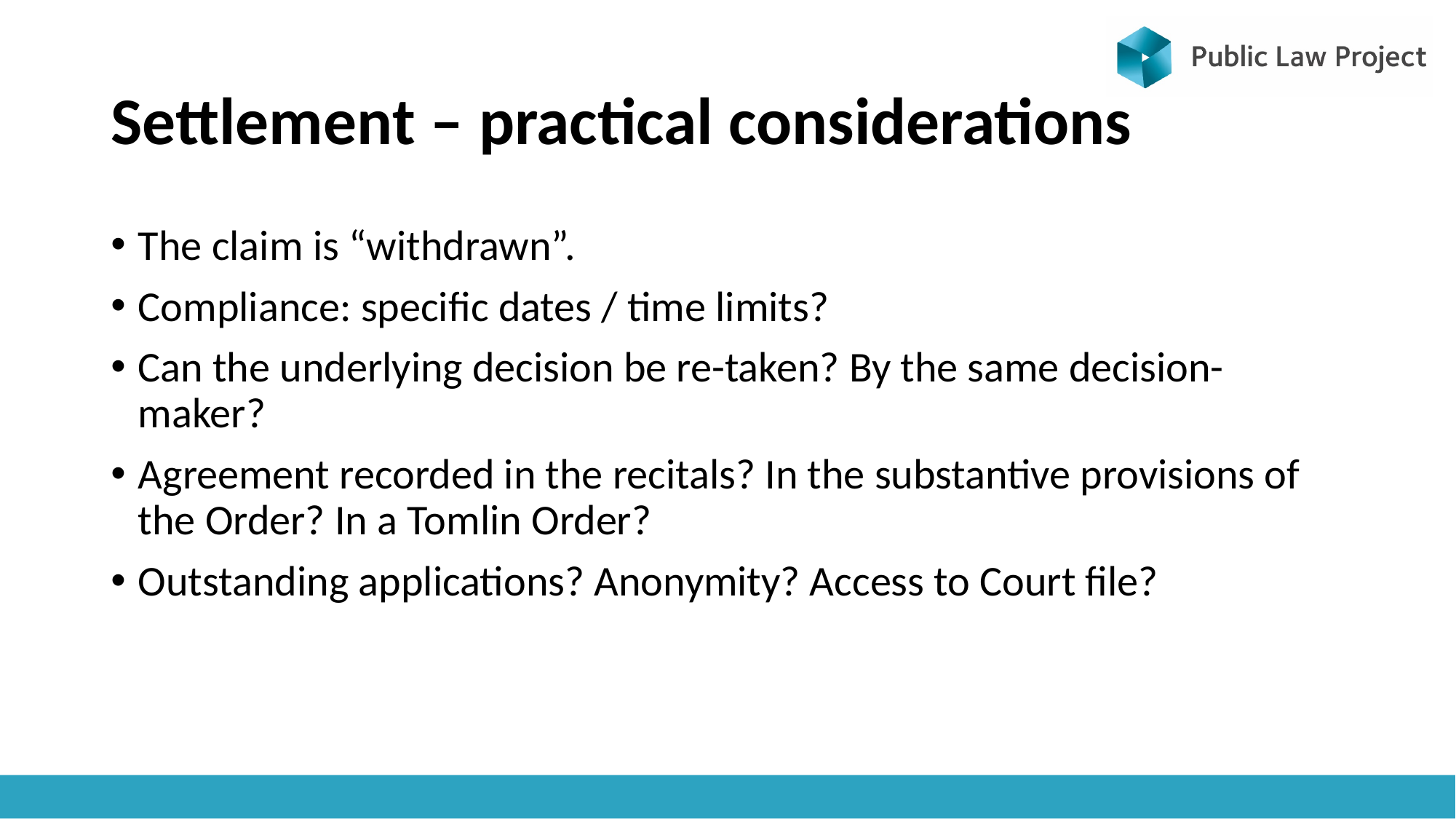

# Settlement – practical considerations
The claim is “withdrawn”.
Compliance: specific dates / time limits?
Can the underlying decision be re-taken? By the same decision-maker?
Agreement recorded in the recitals? In the substantive provisions of the Order? In a Tomlin Order?
Outstanding applications? Anonymity? Access to Court file?